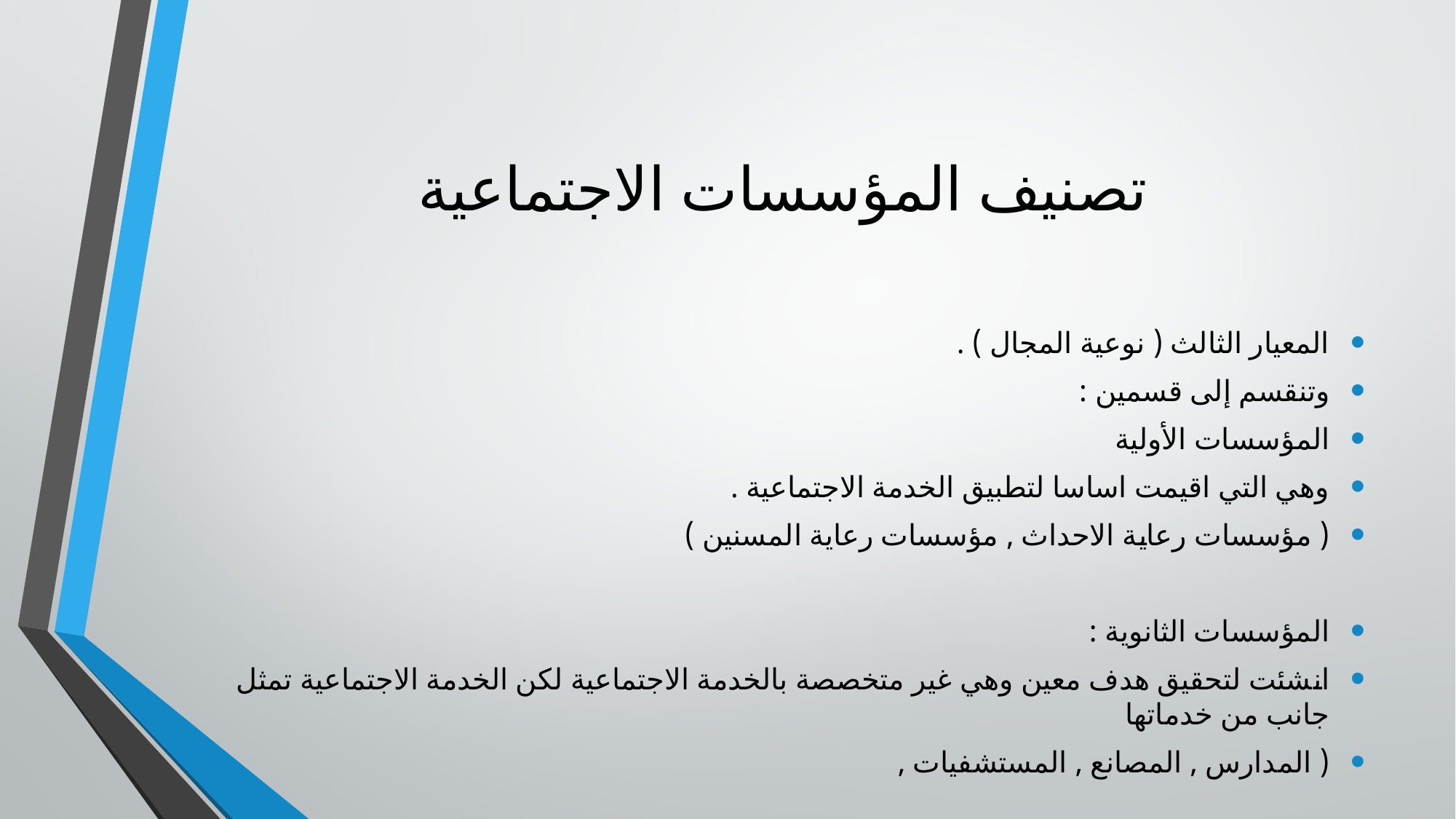

# تصنيف المؤسسات الاجتماعية
المعيار الثالث ( نوعية المجال ) .
وتنقسم إلى قسمين :
المؤسسات الأولية
وهي التي اقيمت اساسا لتطبيق الخدمة الاجتماعية .
( مؤسسات رعاية الاحداث , مؤسسات رعاية المسنين )

المؤسسات الثانوية :
انشئت لتحقيق هدف معين وهي غير متخصصة بالخدمة الاجتماعية لكن الخدمة الاجتماعية تمثل جانب من خدماتها
( المدارس , المصانع , المستشفيات ,